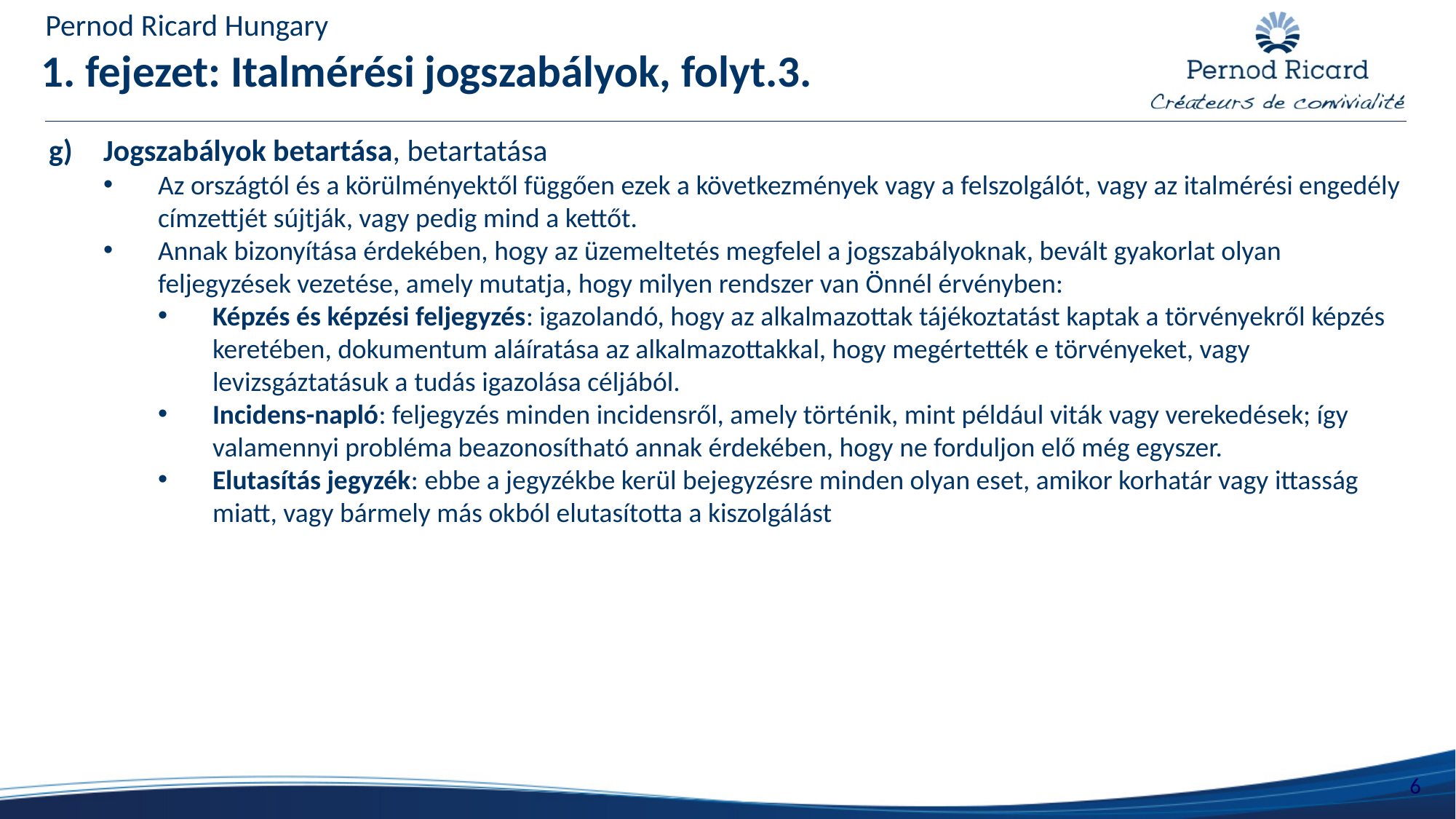

Pernod Ricard Hungary
# 1. fejezet: Italmérési jogszabályok, folyt.3.
Jogszabályok betartása, betartatása
Az országtól és a körülményektől függően ezek a következmények vagy a felszolgálót, vagy az italmérési engedély címzettjét sújtják, vagy pedig mind a kettőt.
Annak bizonyítása érdekében, hogy az üzemeltetés megfelel a jogszabályoknak, bevált gyakorlat olyan feljegyzések vezetése, amely mutatja, hogy milyen rendszer van Önnél érvényben:
Képzés és képzési feljegyzés: igazolandó, hogy az alkalmazottak tájékoztatást kaptak a törvényekről képzés keretében, dokumentum aláíratása az alkalmazottakkal, hogy megértették e törvényeket, vagy levizsgáztatásuk a tudás igazolása céljából.
Incidens-napló: feljegyzés minden incidensről, amely történik, mint például viták vagy verekedések; így valamennyi probléma beazonosítható annak érdekében, hogy ne forduljon elő még egyszer.
Elutasítás jegyzék: ebbe a jegyzékbe kerül bejegyzésre minden olyan eset, amikor korhatár vagy ittasság miatt, vagy bármely más okból elutasította a kiszolgálást
6
6